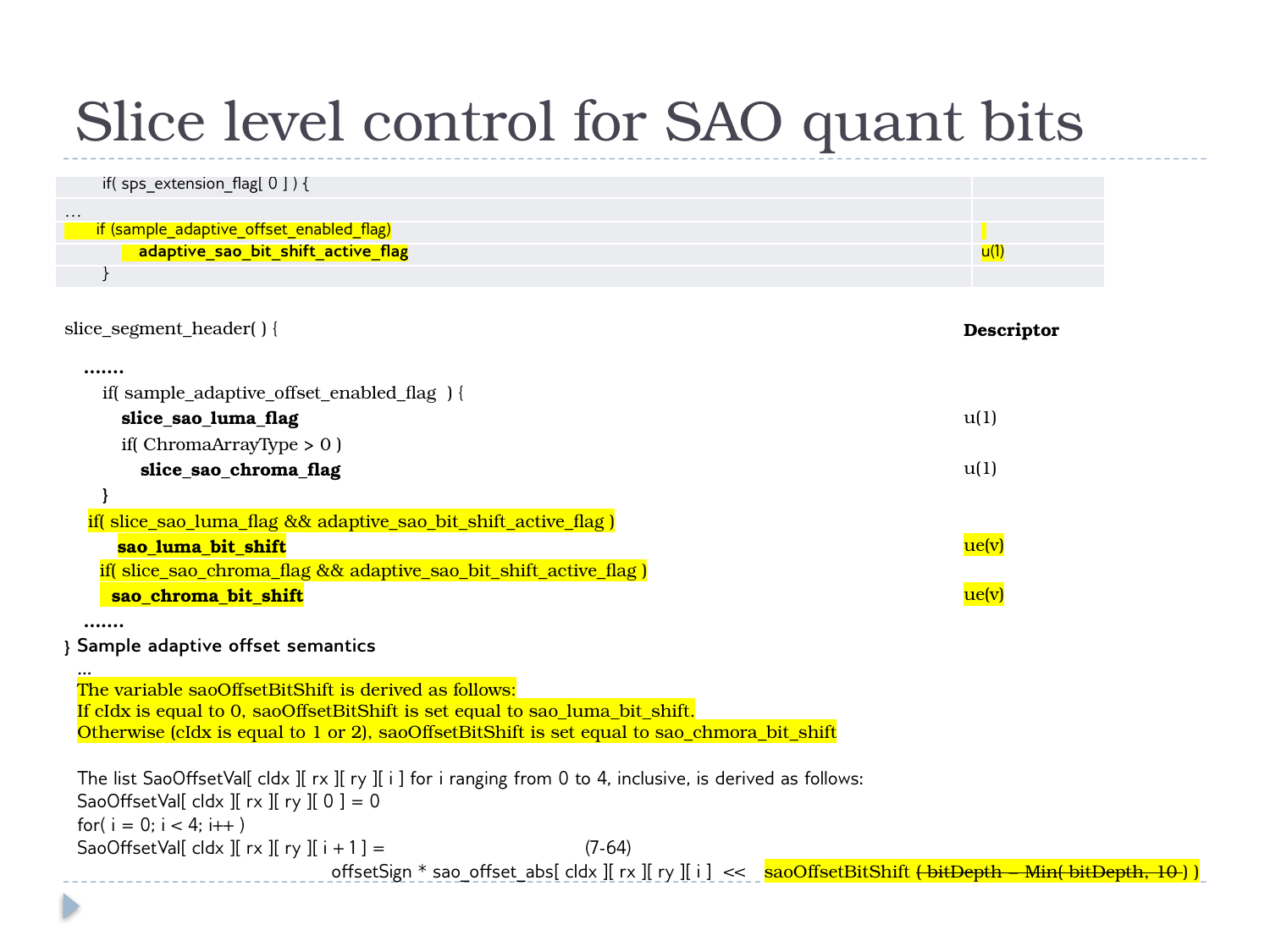

# Slice level control for SAO quant bits
| if( sps\_extension\_flag[ 0 ] ) { |  |
| --- | --- |
| … |  |
| if (sample\_adaptive\_offset\_enabled\_flag) |  |
| adaptive\_sao\_bit\_shift\_active\_flag | u(1) |
| } |  |
| slice\_segment\_header( ) { | Descriptor |
| --- | --- |
| ……. |  |
| if( sample\_adaptive\_offset\_enabled\_flag ) { |  |
| slice\_sao\_luma\_flag | u(1) |
| if( ChromaArrayType > 0 ) |  |
| slice\_sao\_chroma\_flag | u(1) |
| } |  |
| if( slice\_sao\_luma\_flag && adaptive\_sao\_bit\_shift\_active\_flag ) |  |
| sao\_luma\_bit\_shift | ue(v) |
| if( slice\_sao\_chroma\_flag && adaptive\_sao\_bit\_shift\_active\_flag ) |  |
| sao\_chroma\_bit\_shift | ue(v) |
| ……. |  |
| } |  |
Sample adaptive offset semantics
…
The variable saoOffsetBitShift is derived as follows:
If cIdx is equal to 0, saoOffsetBitShift is set equal to sao_luma_bit_shift.
Otherwise (cIdx is equal to 1 or 2), saoOffsetBitShift is set equal to sao_chmora_bit_shift

The list SaoOffsetVal[ cIdx ][ rx ][ ry ][ i ] for i ranging from 0 to 4, inclusive, is derived as follows:
SaoOffsetVal[ cIdx ][ rx ][ ry ][ 0 ] = 0
for( i = 0; i < 4; i++ )
SaoOffsetVal[ cIdx ][ rx ][ ry ][ i + 1 ] =		(7‑64)
		offsetSign * sao_offset_abs[ cIdx ][ rx ][ ry ][ i ]  <<   saoOffsetBitShift ( bitDepth − Min( bitDepth, 10 ) )